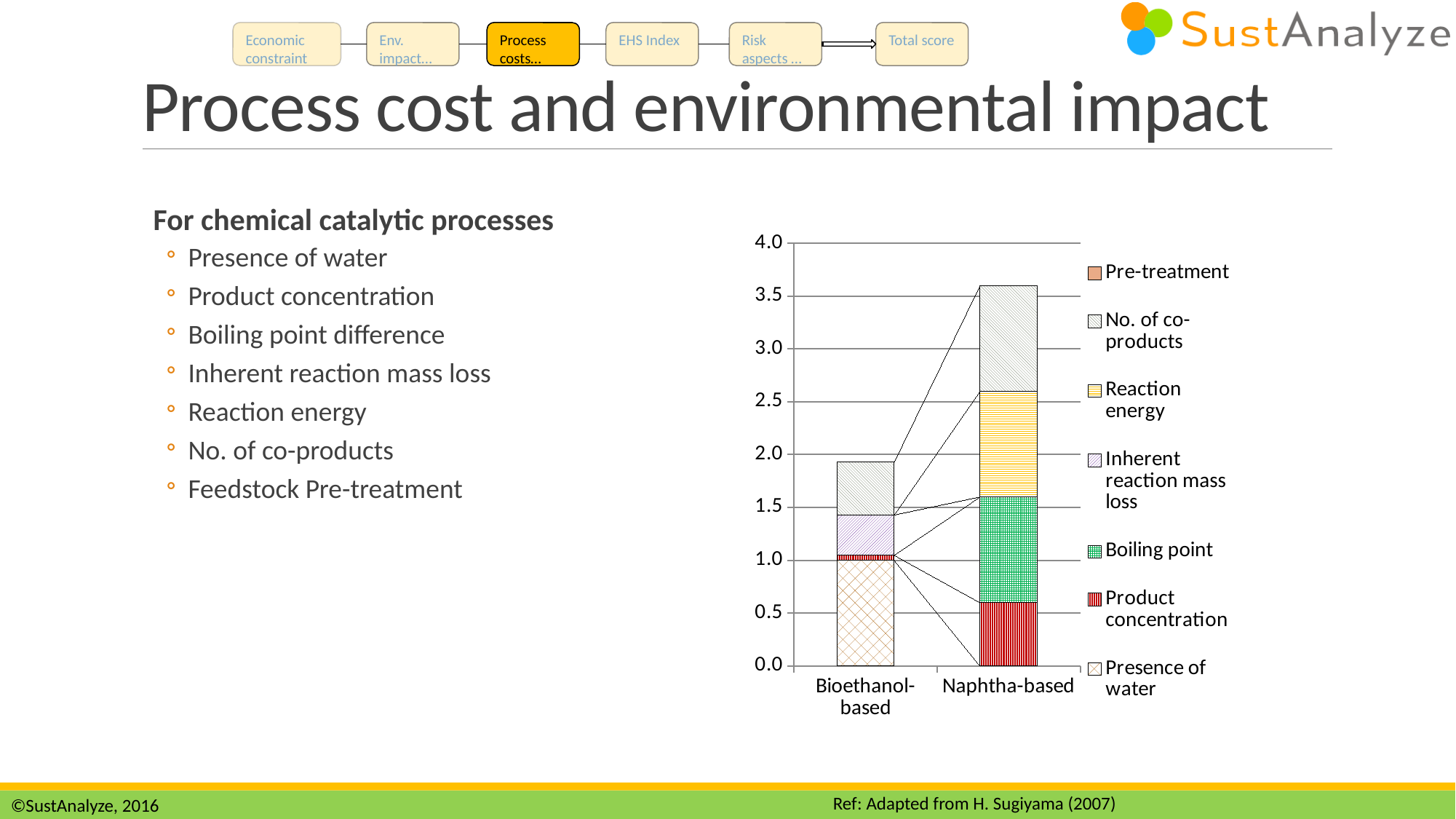

Economic constraint
Env. impact…
Process costs…
EHS Index
Risk aspects …
Total score

# Process cost and environmental impact
For chemical catalytic processes
Presence of water
Product concentration
Boiling point difference
Inherent reaction mass loss
Reaction energy
No. of co-products
Feedstock Pre-treatment

### Chart

| Category | Presence of water | Product concentration | Boiling point | Inherent reaction mass loss | Reaction energy | No. of co-products | Pre-treatment |
|---|---|---|---|---|---|---|---|
| Bioethanol-based | 1.0 | 0.04714269441880163 | 0.0 | 0.38021968922521465 | 0.0 | 0.5 | 0.0 |
| Naphtha-based | 0.0 | 0.5983688155171395 | 1.0 | 0.0 | 1.0 | 1.0 | 0.0 |
Ref: Adapted from H. Sugiyama (2007)